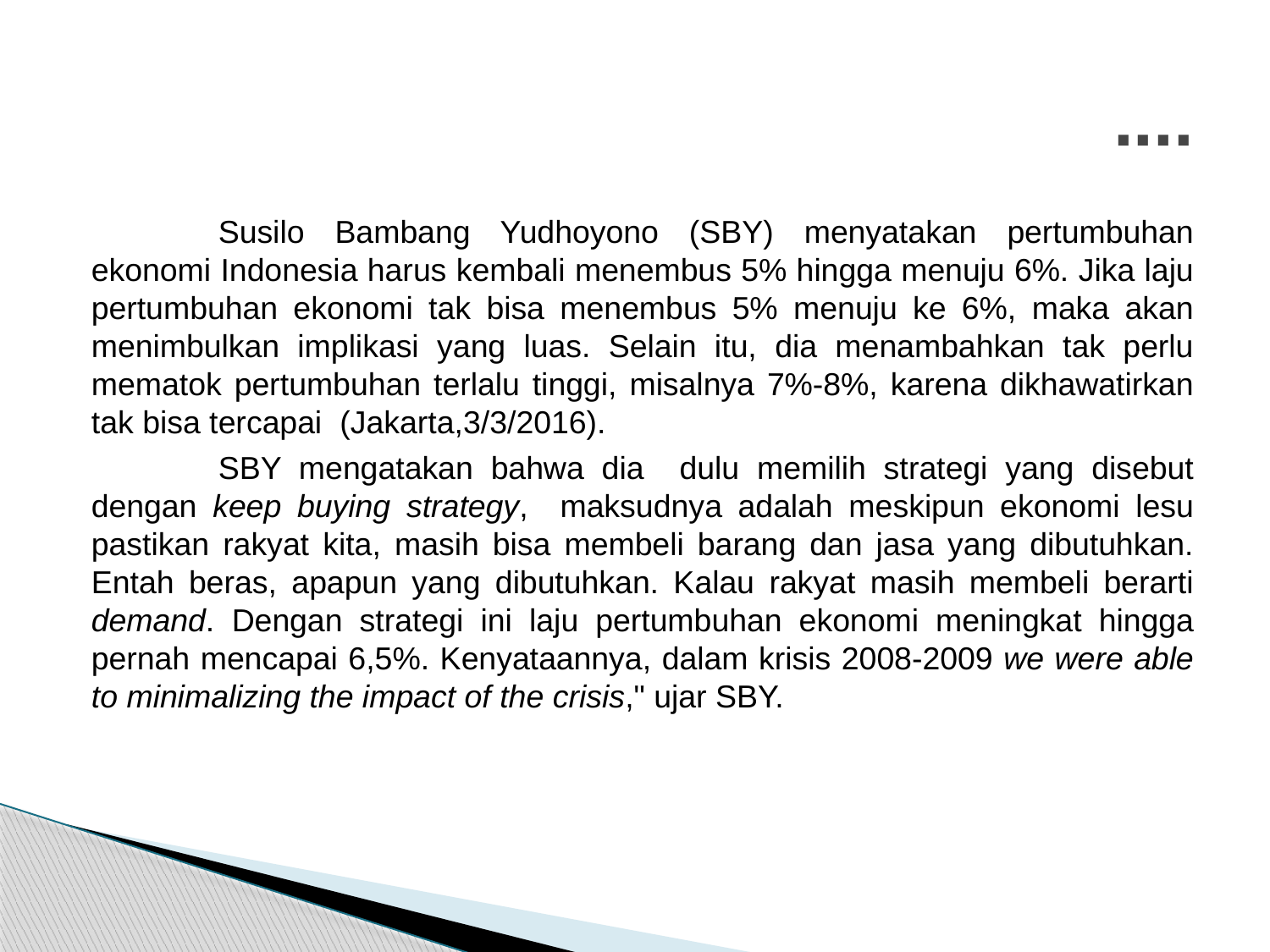

# ....
	Susilo Bambang Yudhoyono (SBY) menyatakan pertumbuhan ekonomi Indonesia harus kembali menembus 5% hingga menuju 6%. Jika laju pertumbuhan ekonomi tak bisa menembus 5% menuju ke 6%, maka akan menimbulkan implikasi yang luas. Selain itu, dia menambahkan tak perlu mematok pertumbuhan terlalu tinggi, misalnya 7%-8%, karena dikhawatirkan tak bisa tercapai  (Jakarta,3/3/2016).
	SBY mengatakan bahwa dia  dulu memilih strategi yang disebut dengan keep buying strategy,  maksudnya adalah meskipun ekonomi lesu pastikan rakyat kita, masih bisa membeli barang dan jasa yang dibutuhkan. Entah beras, apapun yang dibutuhkan. Kalau rakyat masih membeli berarti demand. Dengan strategi ini laju pertumbuhan ekonomi meningkat hingga pernah mencapai 6,5%. Kenyataannya, dalam krisis 2008-2009 we were able to minimalizing the impact of the crisis," ujar SBY.